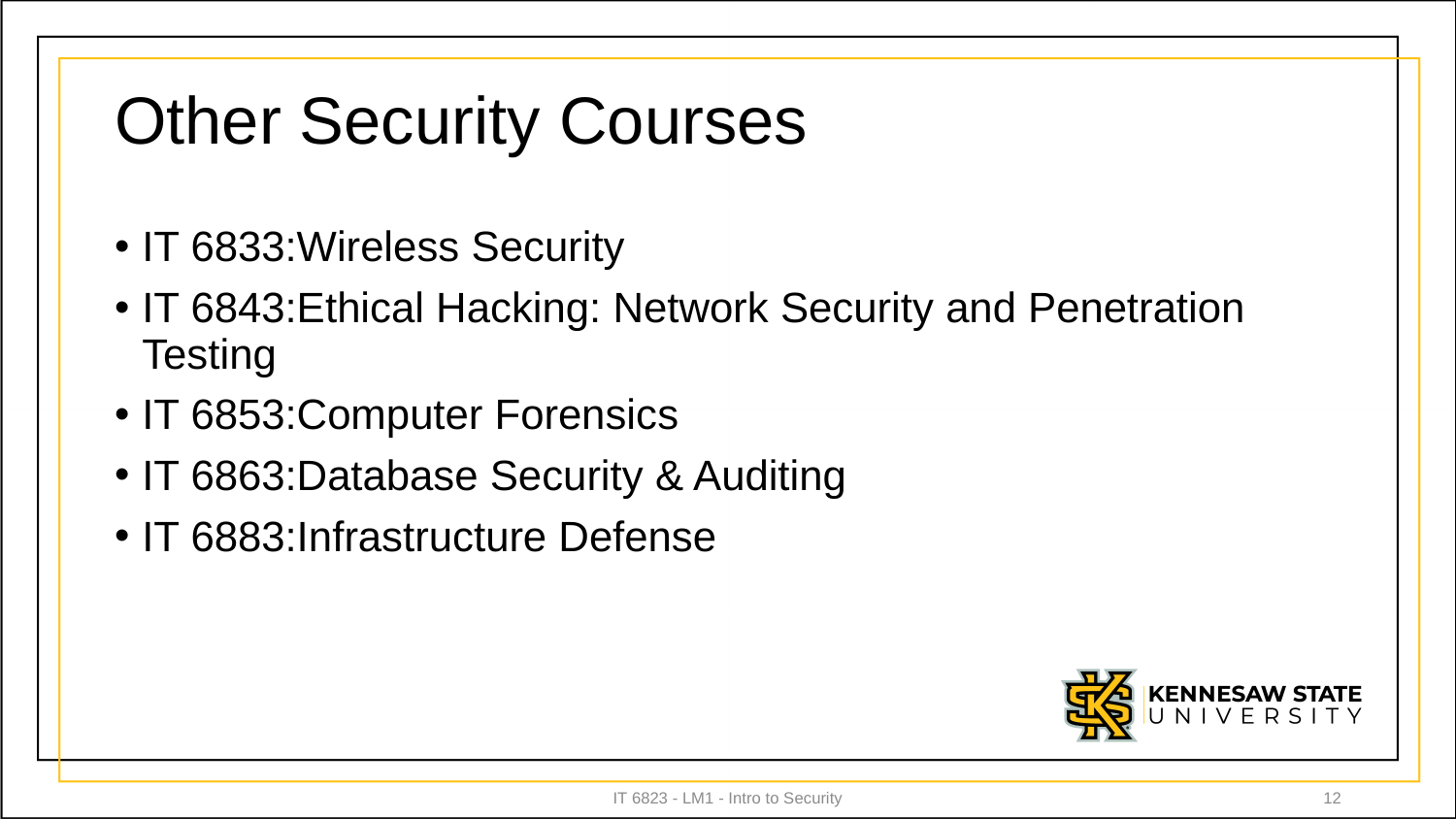

# Other Security Courses
IT 6833:Wireless Security
IT 6843:Ethical Hacking: Network Security and Penetration Testing
IT 6853:Computer Forensics
IT 6863:Database Security & Auditing
IT 6883:Infrastructure Defense

IT 6823 - LM1 - Intro to Security
12